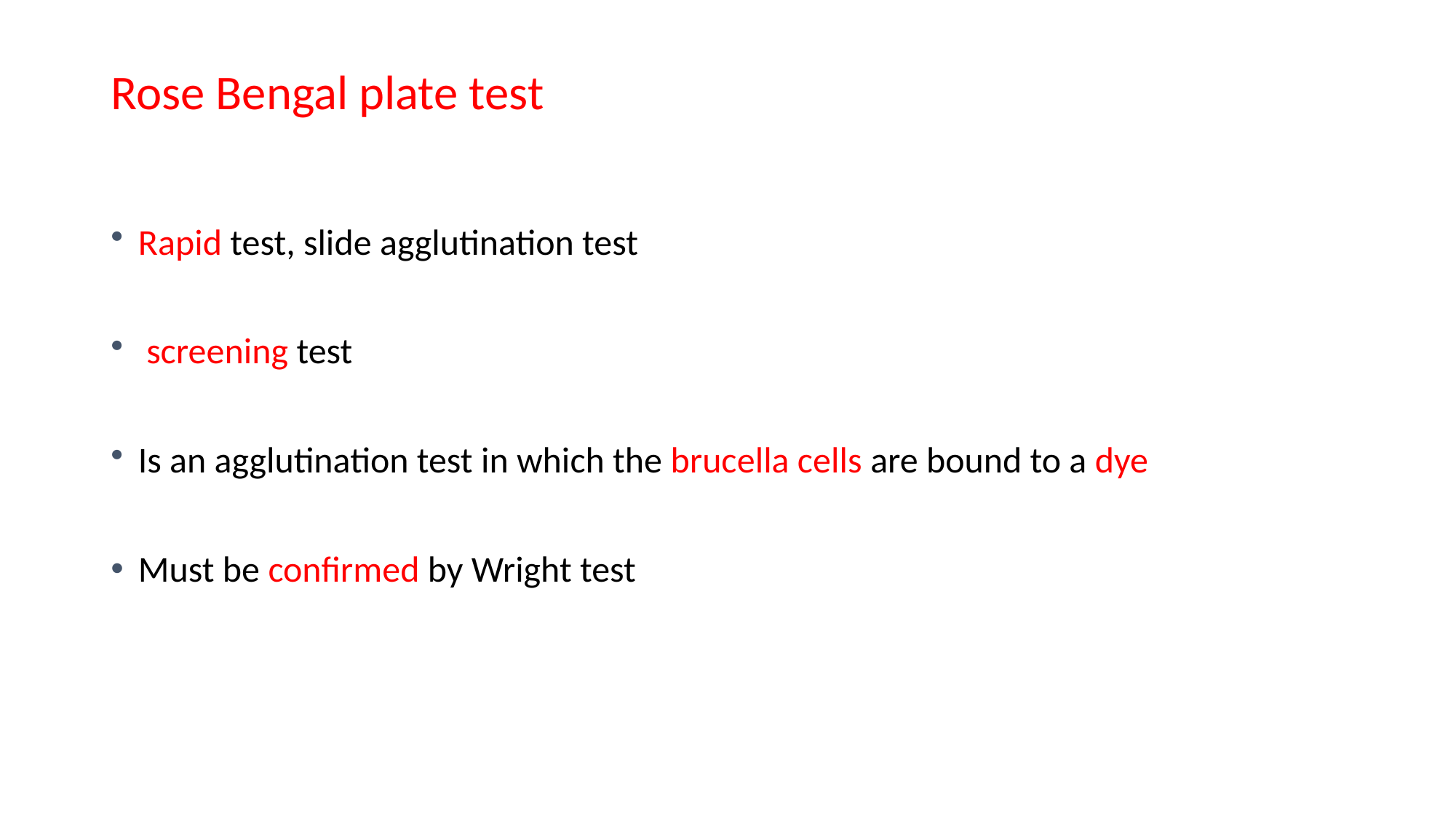

# Rose Bengal plate test
Rapid test, slide agglutination test

 screening test

Is an agglutination test in which the brucella cells are bound to a dye

Must be confirmed by Wright test